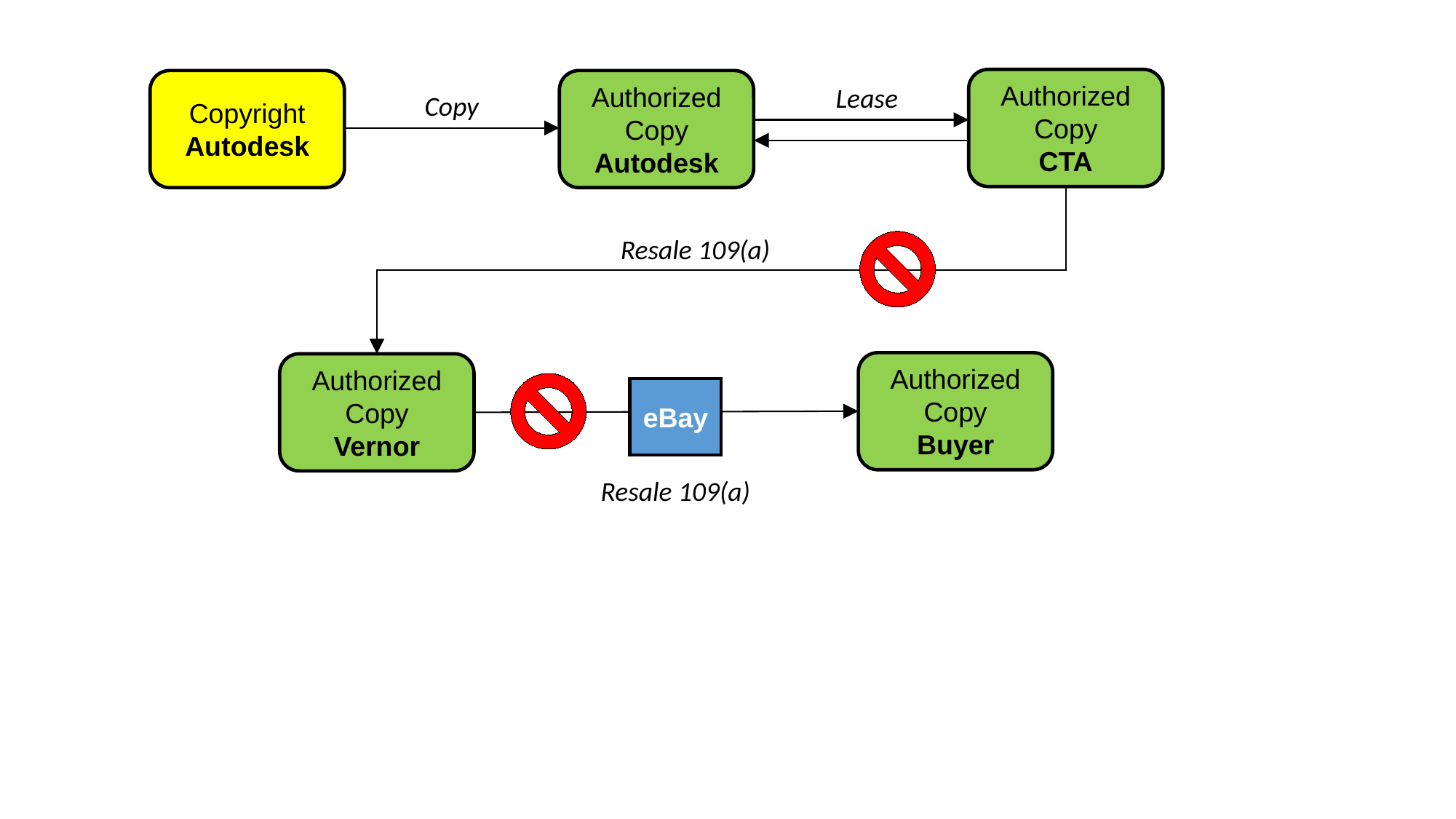

Authorized Copy
CTA
Copyright
Autodesk
Authorized Copy
Autodesk
Lease
Copy
Resale 109(a)

Authorized Copy
Buyer
Authorized Copy
Vernor

eBay
Resale 109(a)